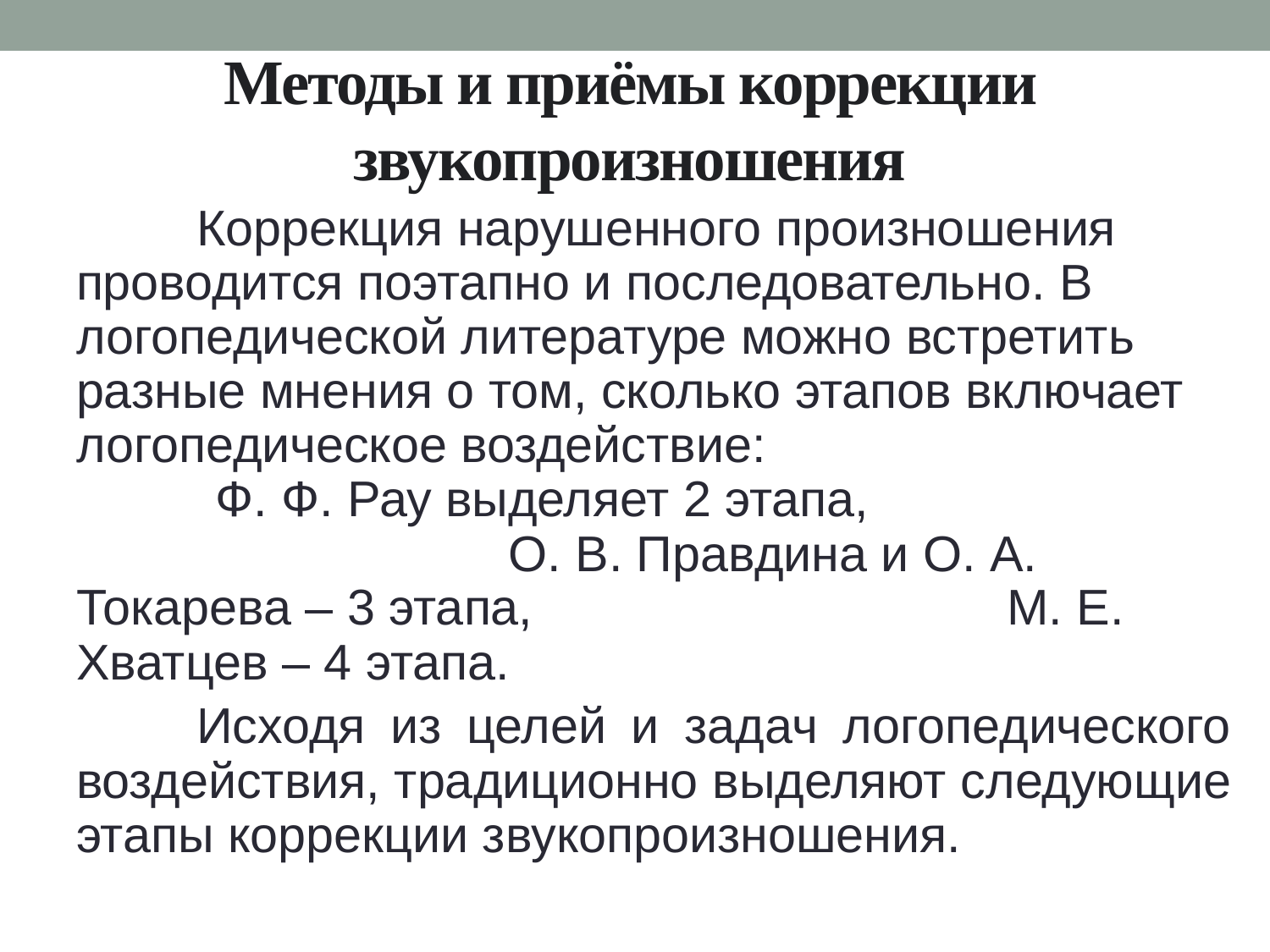

# Методы и приёмы коррекции звукопроизношения
	Коррекция нарушенного произношения проводится поэтапно и последовательно. В логопедической литературе можно встретить разные мнения о том, сколько этапов включает логопедическое воздействие:                                            Ф. Ф. Рау выделяет 2 этапа,                                                         О. В. Правдина и О. А. Токарева – 3 этапа,                                  М. Е. Хватцев – 4 этапа.
	Исходя из целей и задач логопедического воздействия, традиционно выделяют следующие этапы коррекции звукопроизношения.